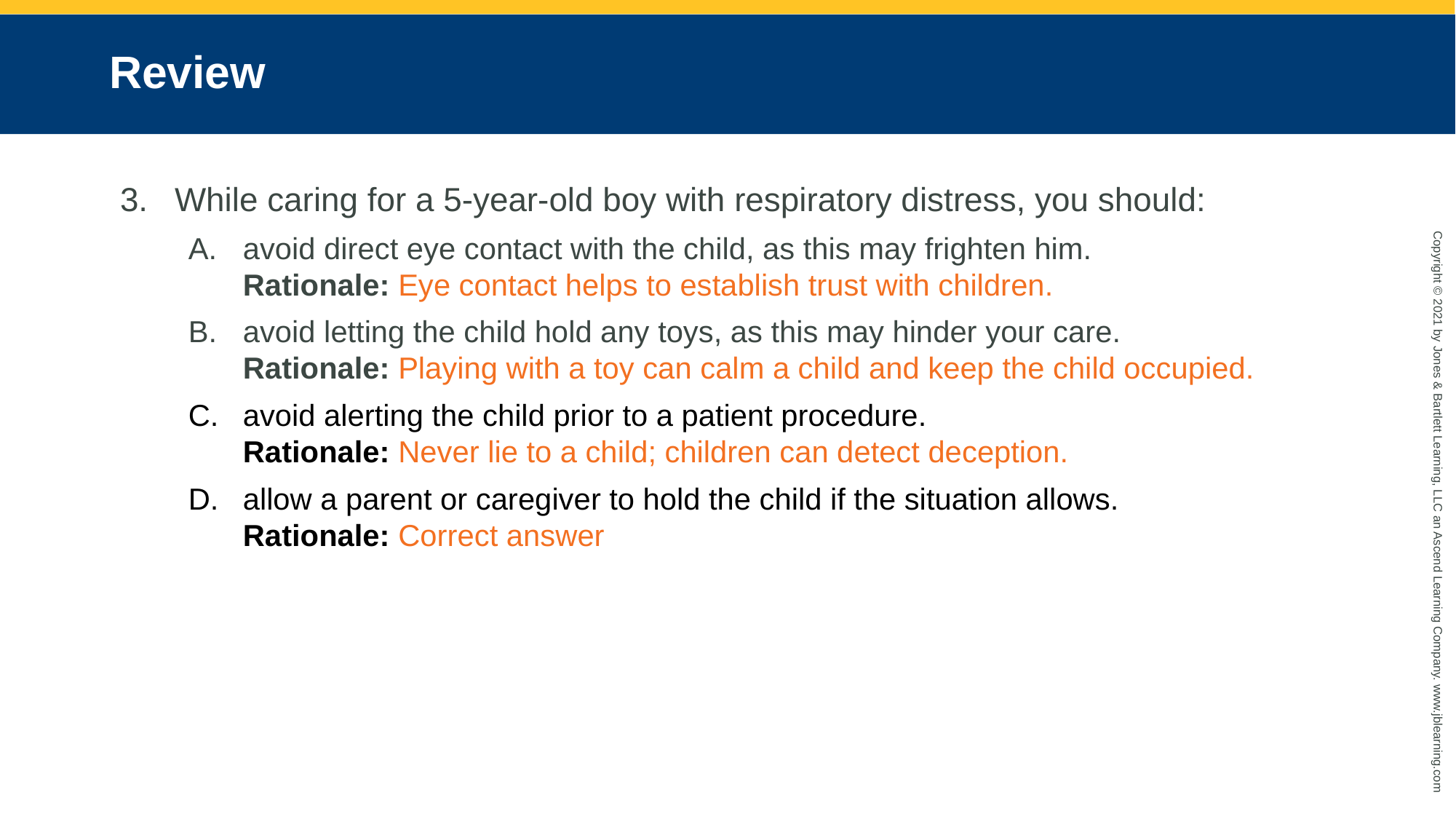

# Review
While caring for a 5-year-old boy with respiratory distress, you should:
avoid direct eye contact with the child, as this may frighten him.
Rationale: Eye contact helps to establish trust with children.
avoid letting the child hold any toys, as this may hinder your care.
Rationale: Playing with a toy can calm a child and keep the child occupied.
avoid alerting the child prior to a patient procedure.
Rationale: Never lie to a child; children can detect deception.
allow a parent or caregiver to hold the child if the situation allows.
Rationale: Correct answer